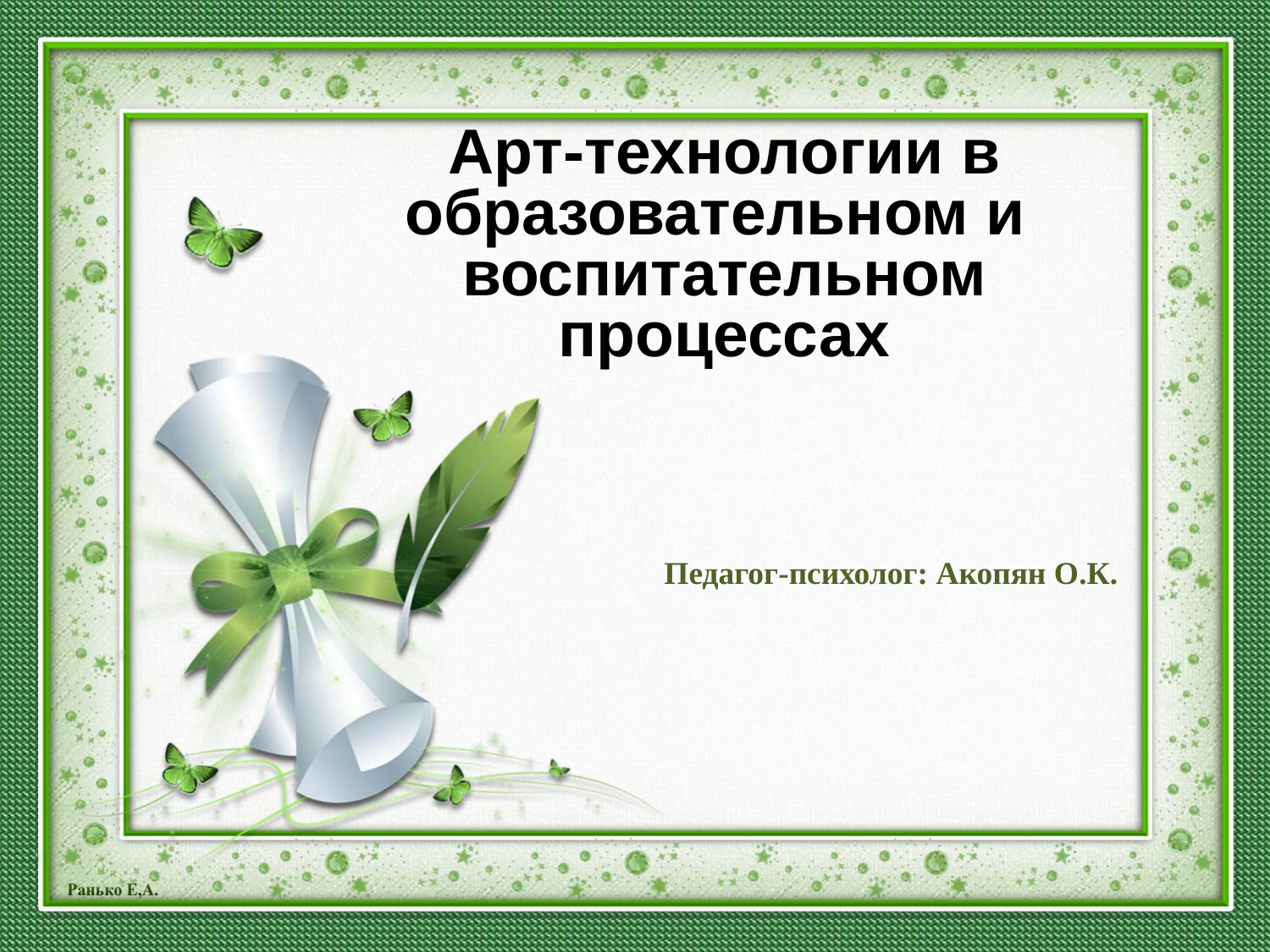

Арт-технологии в образовательном и  воспитательном процессах

Педагог-психолог: Акопян О.К.